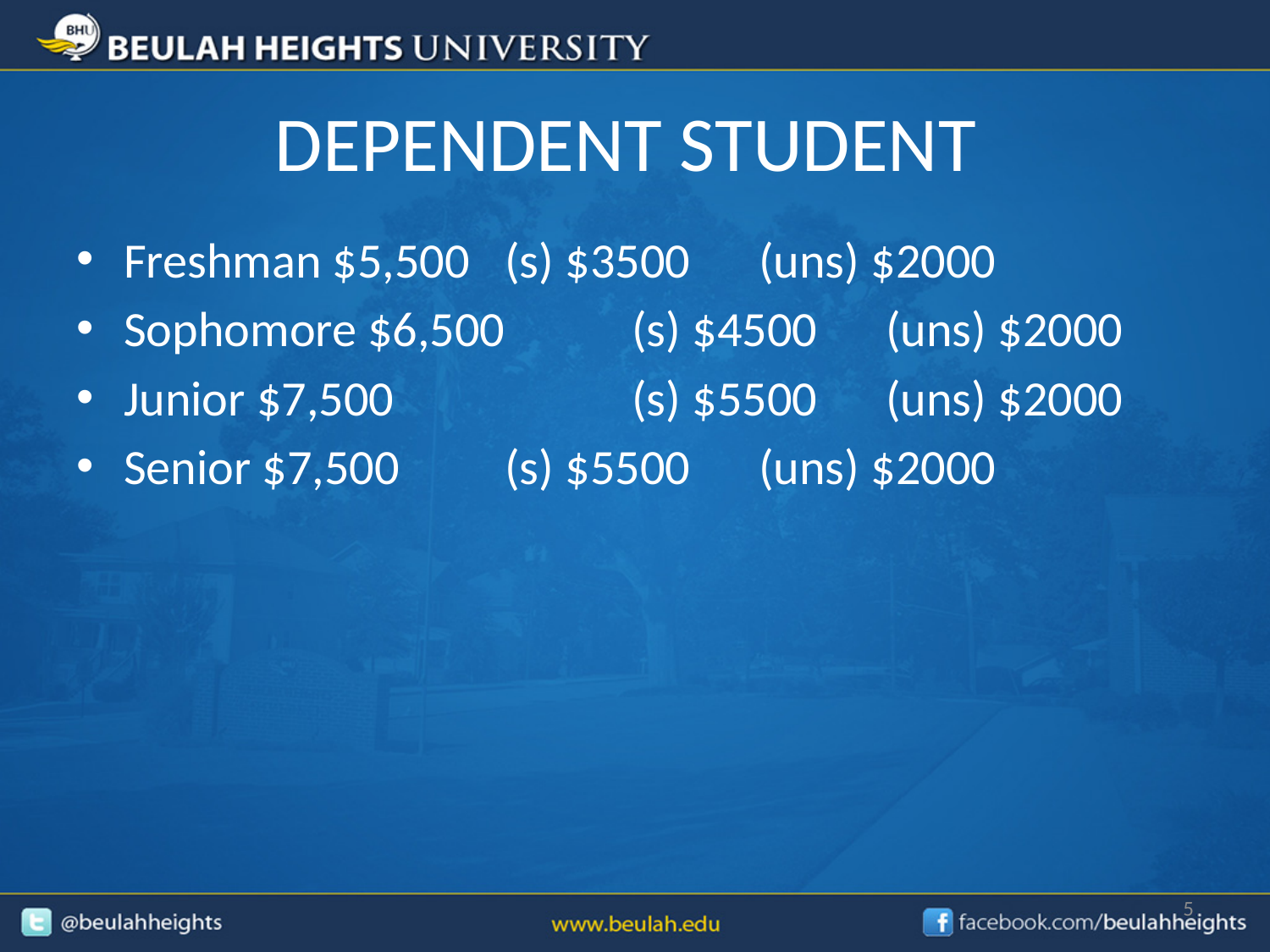

# DEPENDENT STUDENT
Freshman $5,500 	(s) $3500	(uns) $2000
Sophomore $6,500 	(s) $4500	(uns) $2000
Junior $7,500          	(s) $5500	(uns) $2000
Senior $7,500        	(s) $5500	(uns) $2000
5